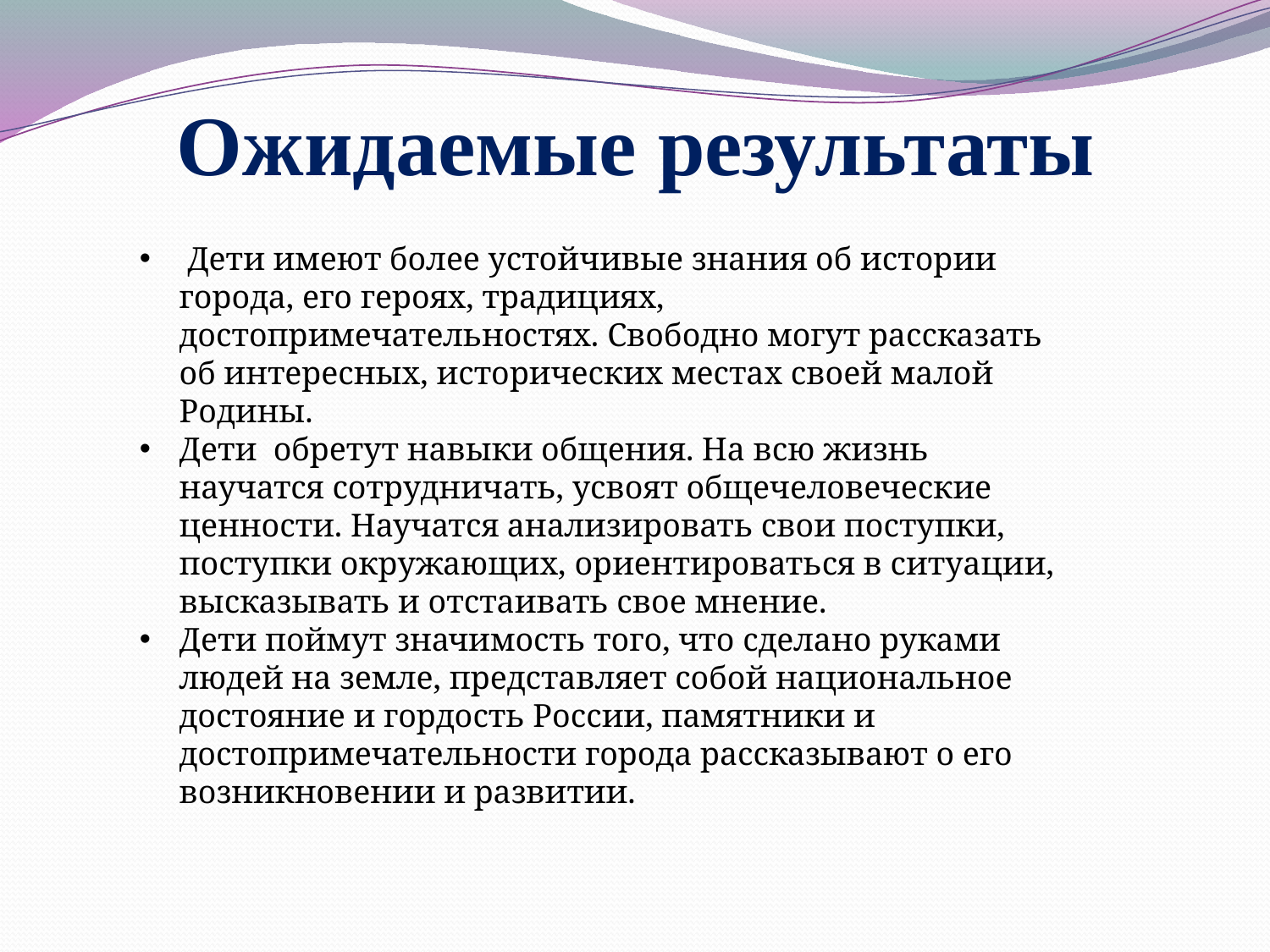

Ожидаемые результаты
 Дети имеют более устойчивые знания об истории города, его героях, традициях, достопримечательностях. Свободно могут рассказать об интересных, исторических местах своей малой Родины.
Дети  обретут навыки общения. На всю жизнь научатся сотрудничать, усвоят общечеловеческие ценности. Научатся анализировать свои поступки, поступки окружающих, ориентироваться в ситуации, высказывать и отстаивать свое мнение.
Дети поймут значимость того, что сделано руками людей на земле, представляет собой национальное достояние и гордость России, памятники и достопримечательности города рассказывают о его возникновении и развитии.